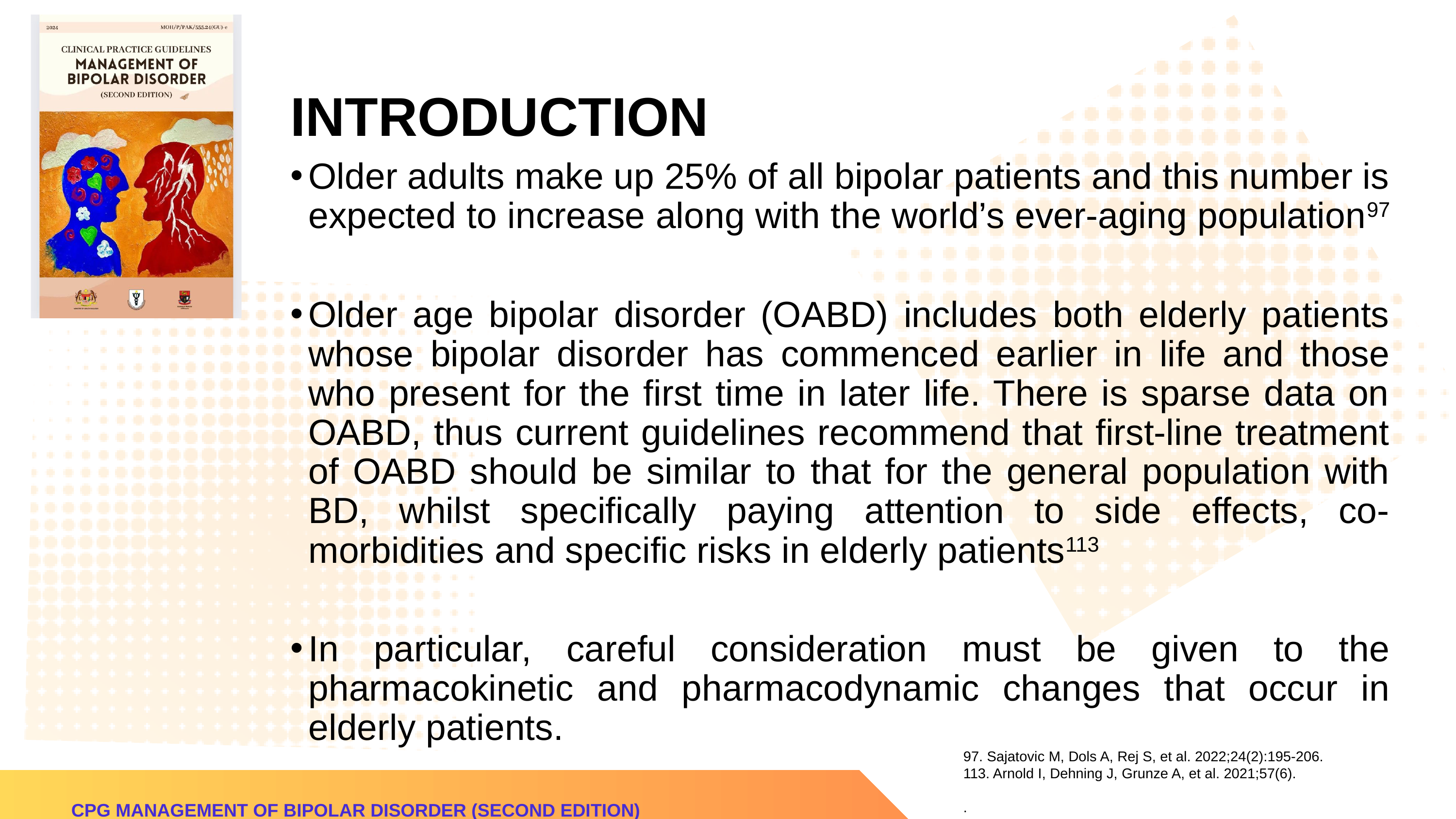

INTRODUCTION

Older adults make up 25% of all bipolar patients and this number is expected to increase along with the world’s ever-aging population97

Older age bipolar disorder (OABD) includes both elderly patients whose bipolar disorder has commenced earlier in life and those who present for the first time in later life. There is sparse data on OABD, thus current guidelines recommend that first-line treatment of OABD should be similar to that for the general population with BD, whilst specifically paying attention to side effects, co-morbidities and specific risks in elderly patients113

In particular, careful consideration must be given to the pharmacokinetic and pharmacodynamic changes that occur in elderly patients.

97. Sajatovic M, Dols A, Rej S, et al. 2022;24(2):195-206.
113. Arnold I, Dehning J, Grunze A, et al. 2021;57(6).

.

CPG MANAGEMENT OF BIPOLAR DISORDER (SECOND EDITION)